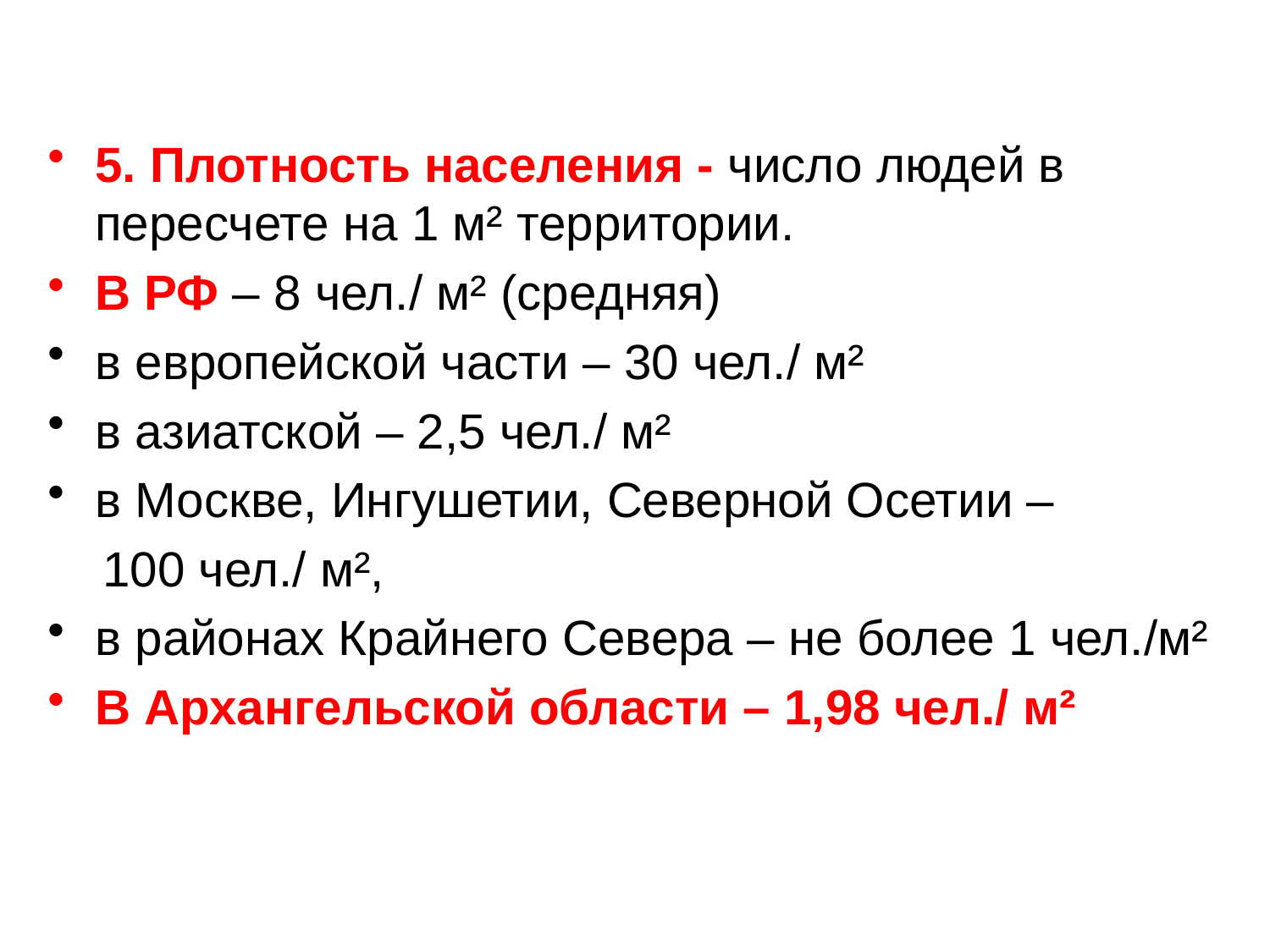

#
5. Плотность населения - число людей в пересчете на 1 м² территории.
В РФ – 8 чел./ м² (средняя)
в европейской части – 30 чел./ м²
в азиатской – 2,5 чел./ м²
в Москве, Ингушетии, Северной Осетии –
    100 чел./ м²,
в районах Крайнего Севера – не более 1 чел./м²
В Архангельской области – 1,98 чел./ м²